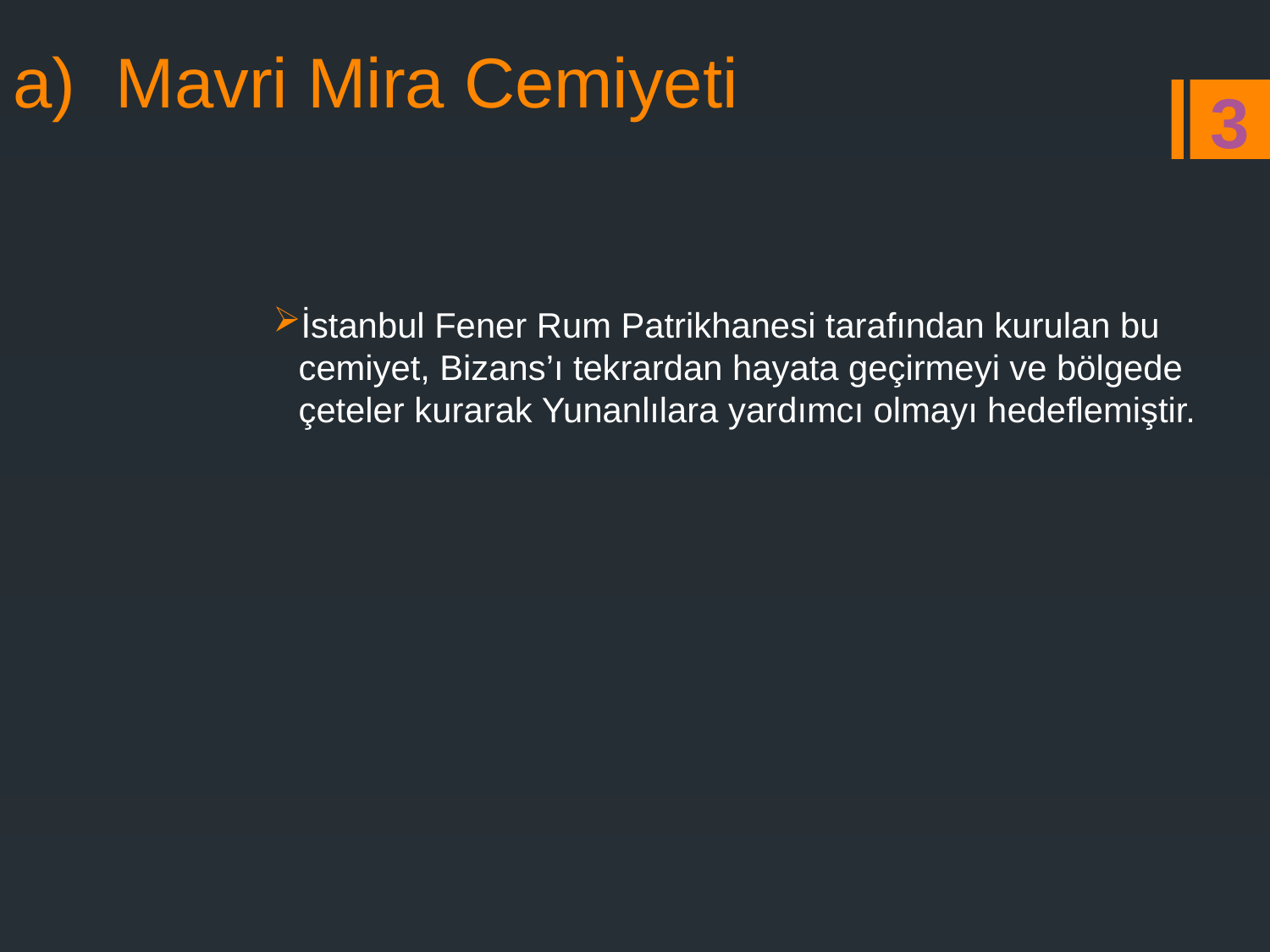

# Mavri Mira Cemiyeti
3
İstanbul Fener Rum Patrikhanesi tarafından kurulan bu cemiyet, Bizans’ı tekrardan hayata geçirmeyi ve bölgede çeteler kurarak Yunanlılara yardımcı olmayı hedeflemiştir.